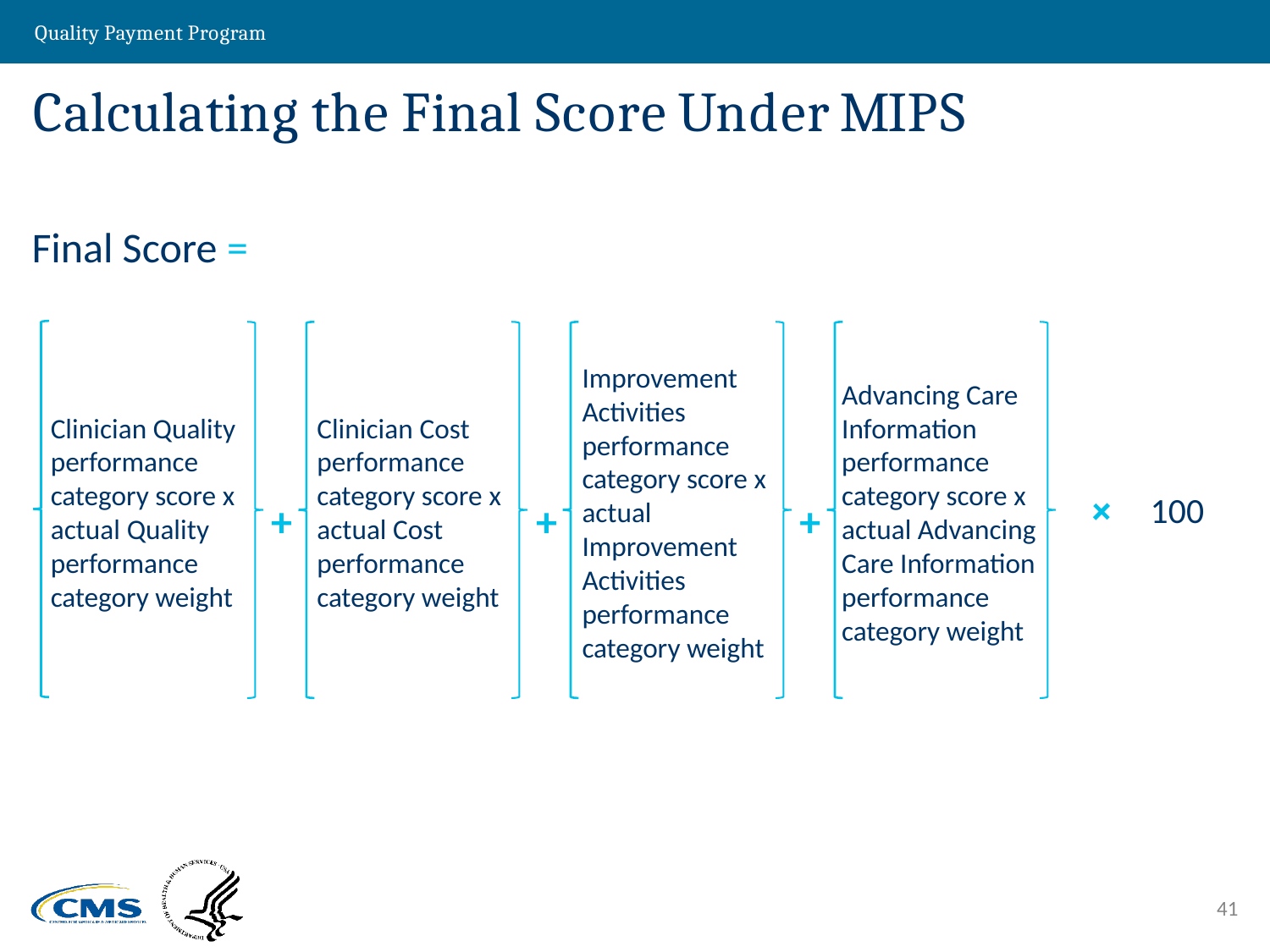

# Calculating the Final Score Under MIPS
Final Score =

100
Clinician Quality performance category score x actual Quality performance category weight
Clinician Cost performance category score x actual Cost performance category weight
Improvement Activities performance category score x actual Improvement Activities performance category weight
Advancing Care Information performance category score x actual Advancing Care Information performance category weight

+
+
+
+
41